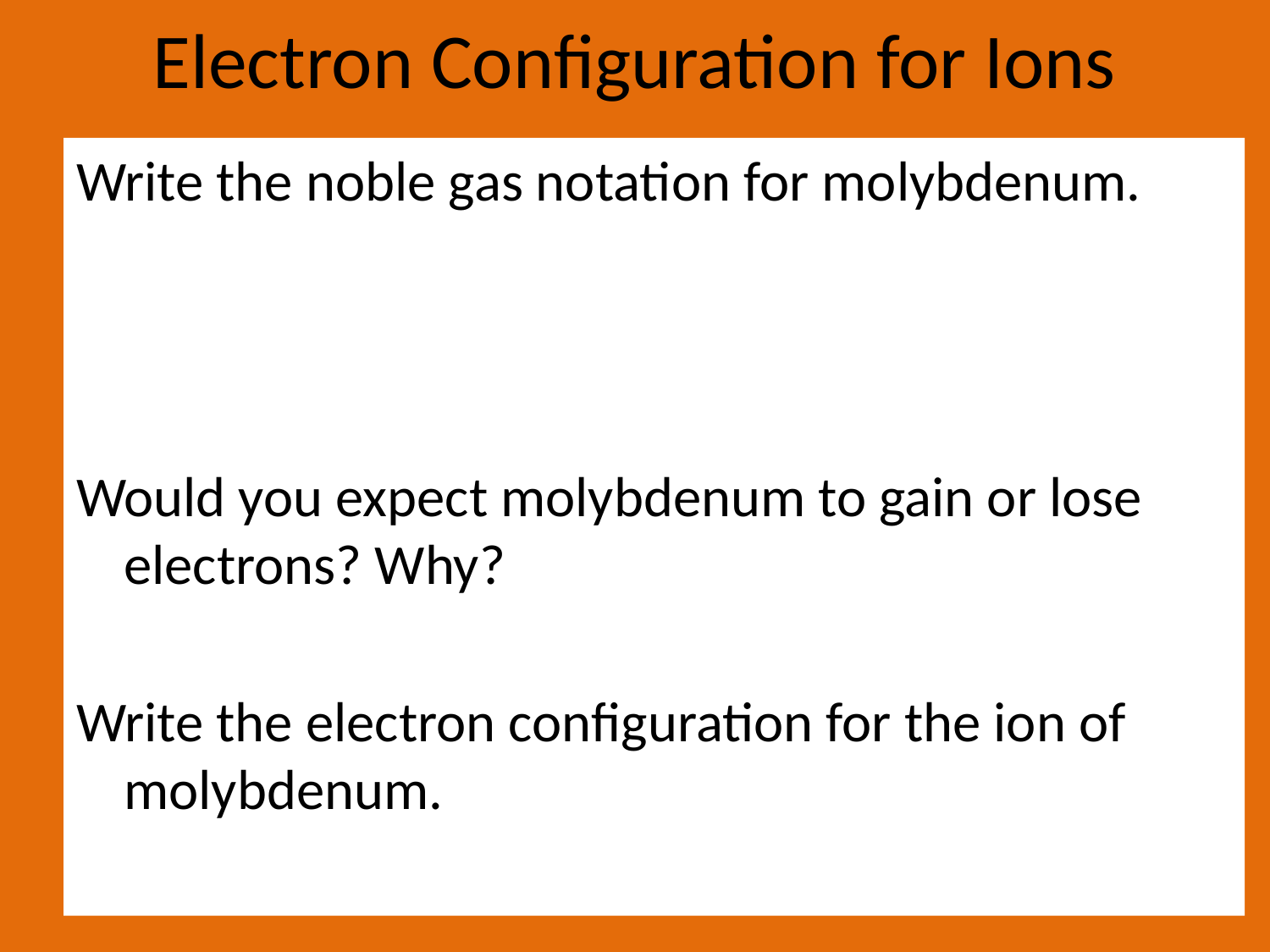

# Electron Configuration for Ions
Write the noble gas notation for molybdenum.

Would you expect molybdenum to gain or lose electrons? Why?

Write the electron configuration for the ion of molybdenum.